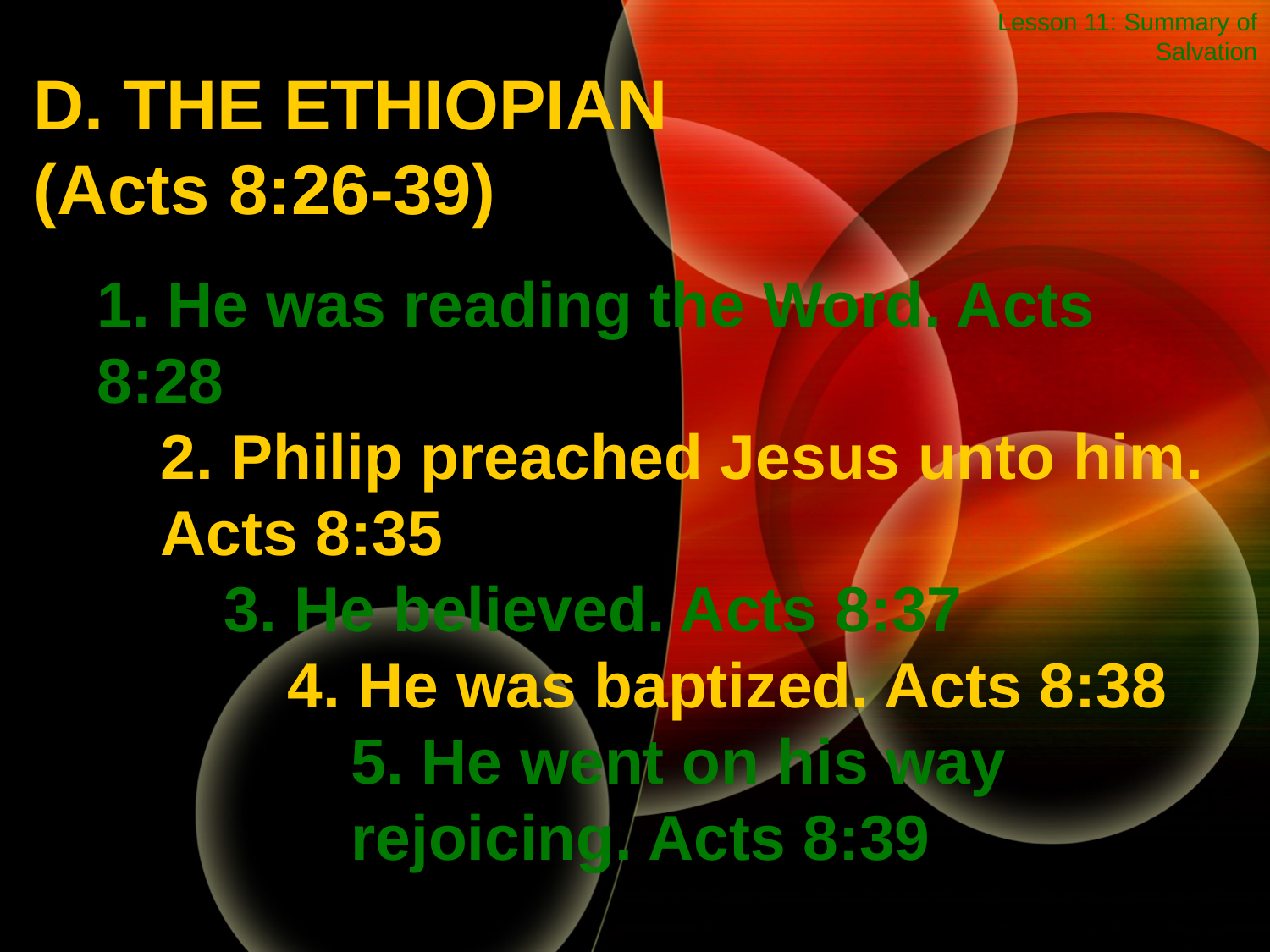

Lesson 11: Summary of Salvation
D. THE ETHIOPIAN
(Acts 8:26-39)
1. He was reading the Word. Acts 8:28
2. Philip preached Jesus unto him. Acts 8:35
3. He believed. Acts 8:37
4. He was baptized. Acts 8:38
5. He went on his way rejoicing. Acts 8:39